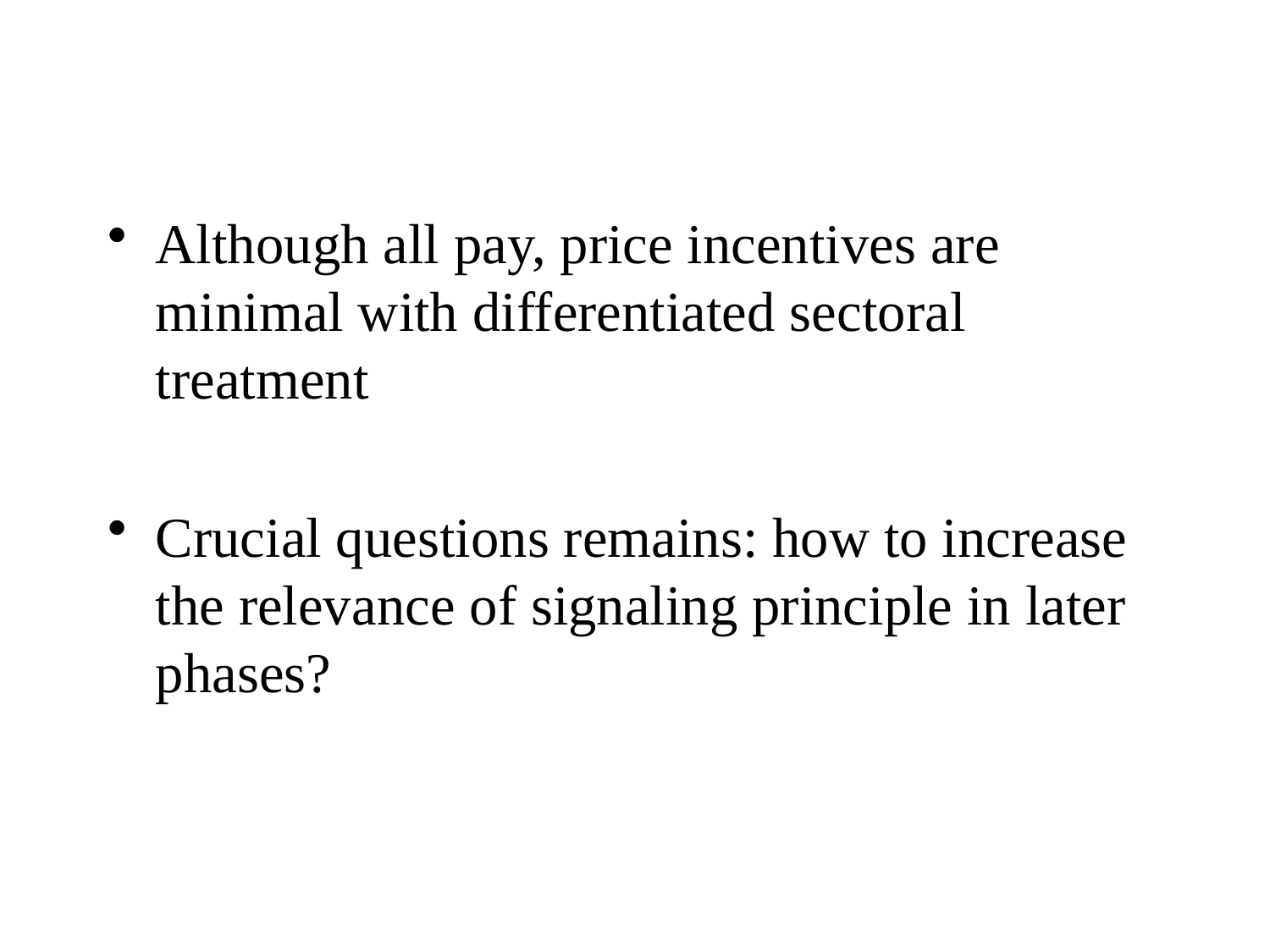

#
Although all pay, price incentives are minimal with differentiated sectoral treatment

Crucial questions remains: how to increase the relevance of signaling principle in later phases?